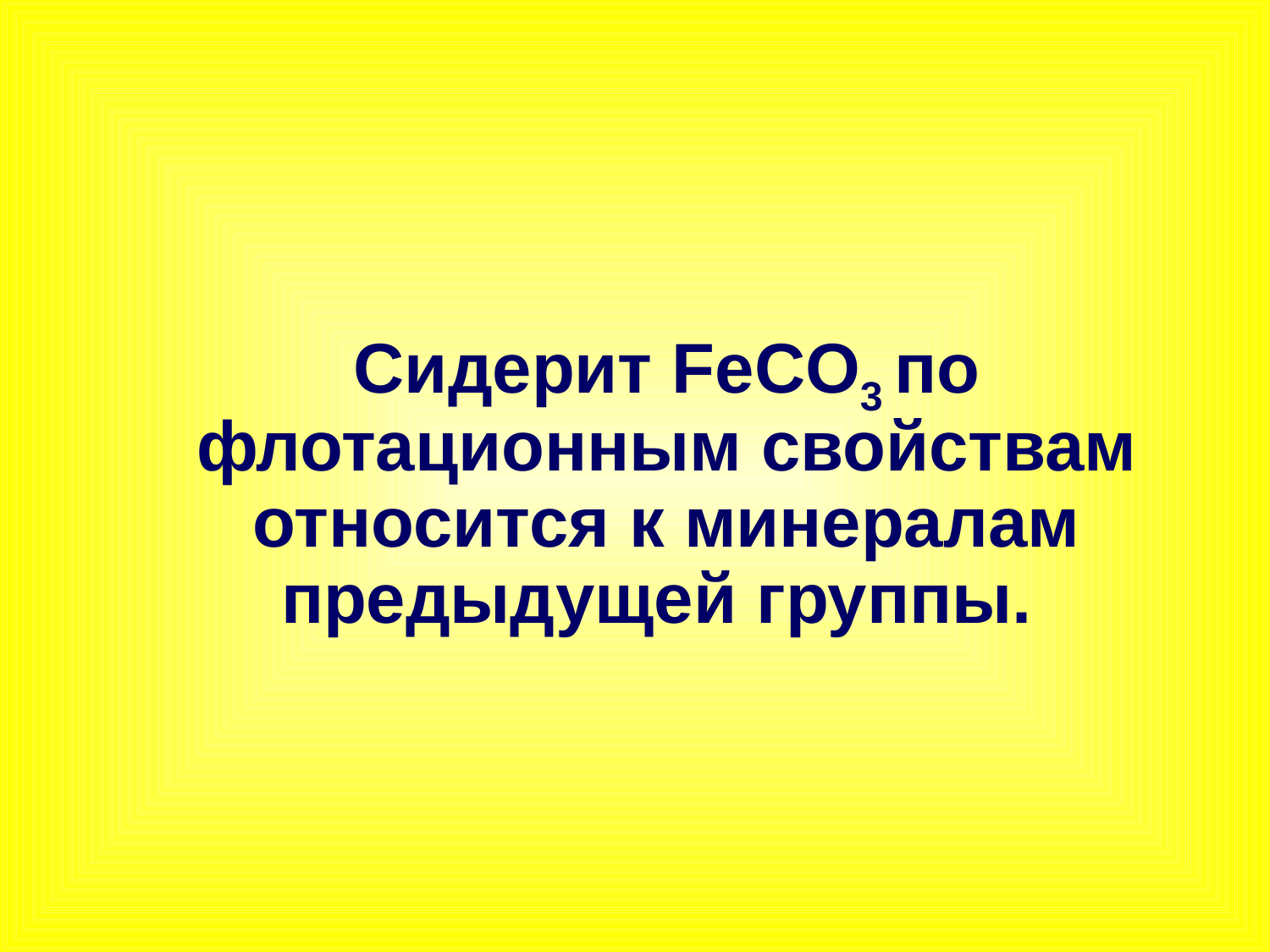

Сидерит FeСO3 по флотационным свойствам относится к минералам предыдущей группы.